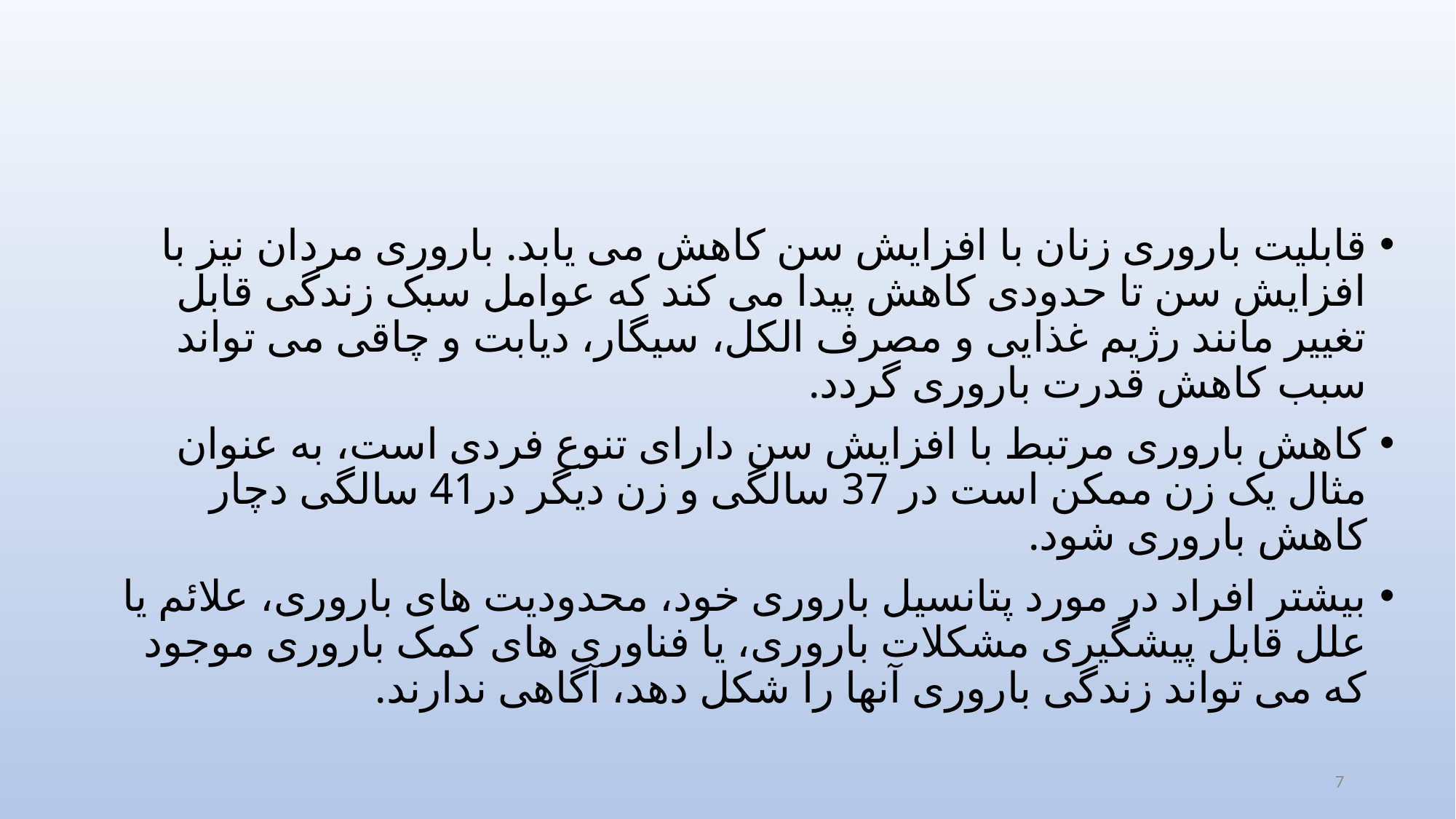

#
قابلیت باروری زنان با افزایش سن کاهش می یابد. باروری مردان نیز با افزایش سن تا حدودی کاهش پیدا می کند که عوامل سبک زندگی قابل تغییر مانند رژیم غذایی و مصرف الکل، سیگار، دیابت و چاقی می تواند سبب کاهش قدرت باروری گردد.
کاهش باروری مرتبط با افزایش سن دارای تنوع فردی است، به عنوان مثال یک زن ممکن است در 37 سالگی و زن دیگر در41 سالگی دچار کاهش باروری شود.
بیشتر افراد در مورد پتانسیل باروری خود، محدودیت های باروری، علائم یا علل قابل پیشگیری مشکلات باروری، یا فناوری های کمک باروری موجود که می تواند زندگی باروری آنها را شکل دهد، آگاهی ندارند.
7